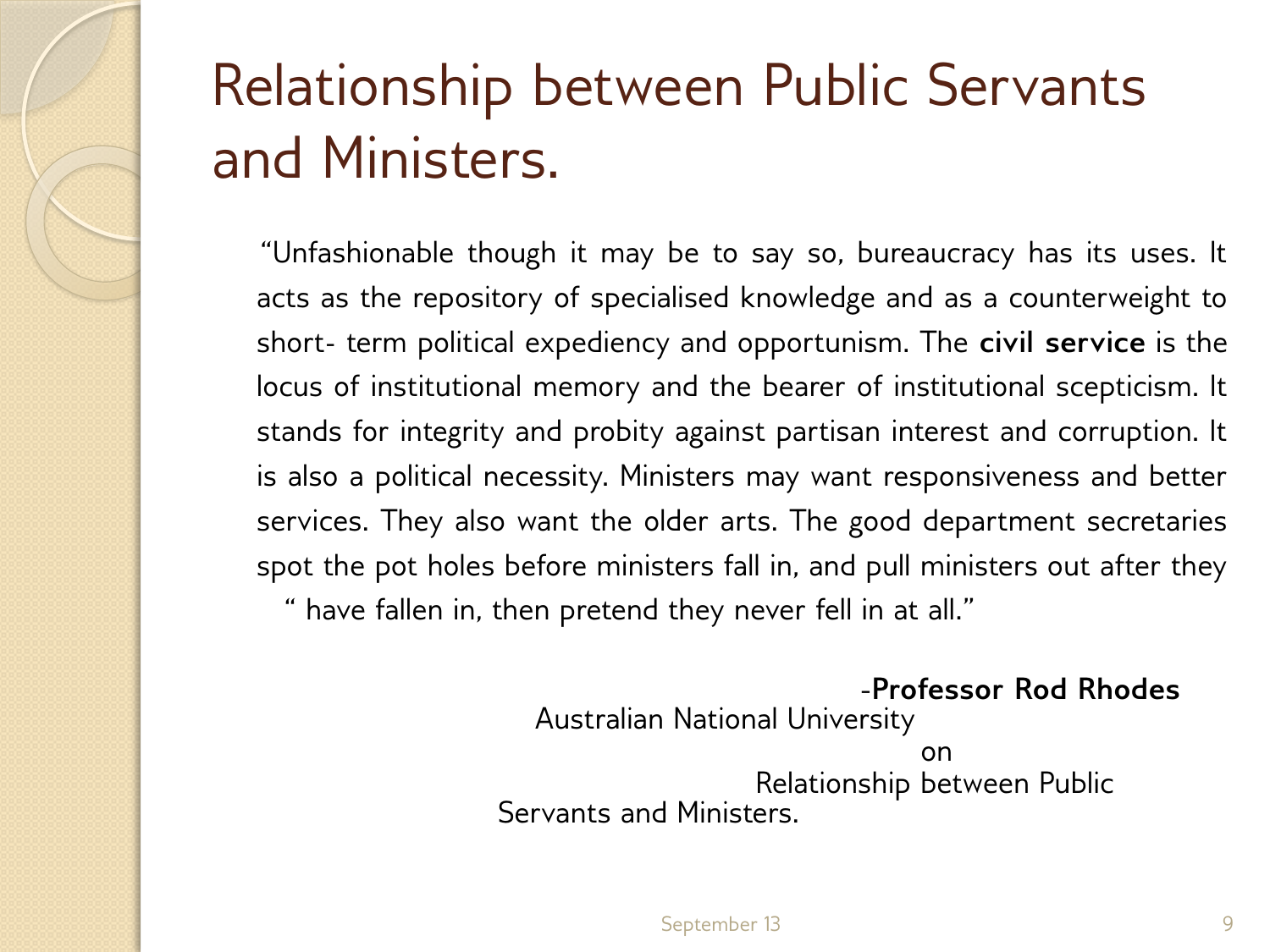

# Relationship between Public Servants and Ministers.

   “Unfashionable though it may be to say so, bureaucracy has its uses. It acts as the repository of specialised knowledge and as a counterweight to short- term political expediency and opportunism. The civil service is the locus of institutional memory and the bearer of institutional scepticism. It stands for integrity and probity against partisan interest and corruption. It is also a political necessity. Ministers may want responsiveness and better services. They also want the older arts. The good department secretaries spot the pot holes before ministers fall in, and pull ministers out after they    “ have fallen in, then pretend they never fell in at all.”

                                                              -Professor Rod Rhodes            			                     Australian National University
                                                                           on
                                                         Relationship between Public    	 		                                Servants and Ministers.

September 13
9